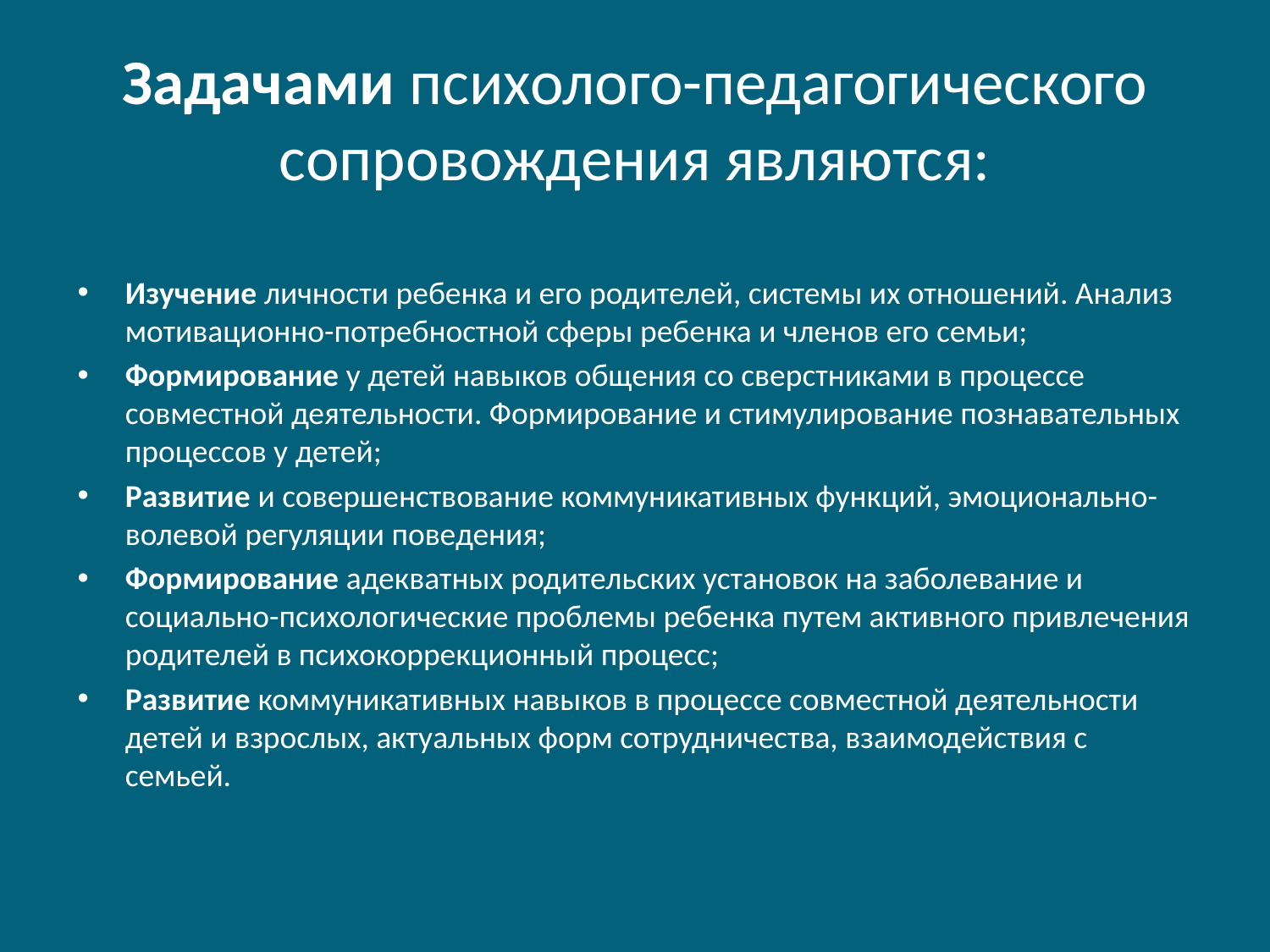

# Задачами психолого-педагогического сопровождения являются:
Изучение личности ребенка и его родителей, системы их отношений. Анализ мотивационно-потребностной сферы ребенка и членов его семьи;
Формирование у детей навыков общения со сверстниками в процессе совместной деятельности. Формирование и стимулирование познавательных процессов у детей;
Развитие и совершенствование коммуникативных функций, эмоционально-волевой регуляции поведения;
Формирование адекватных родительских установок на заболевание и социально-психологические проблемы ребенка путем активного привлечения родителей в психокоррекционный процесс;
Развитие коммуникативных навыков в процессе совместной деятельности детей и взрослых, актуальных форм сотрудничества, взаимодействия с семьей.